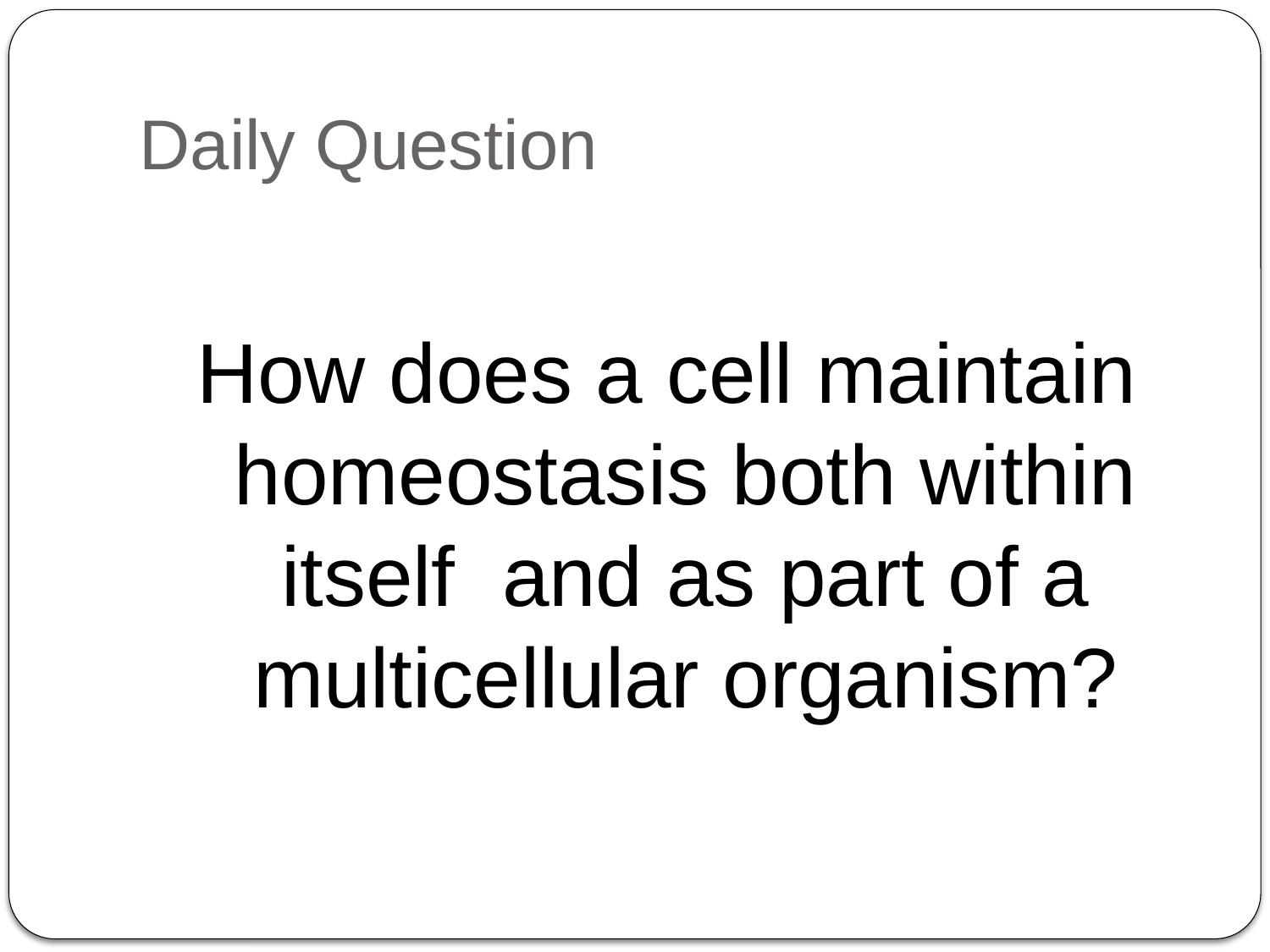

# Daily Question

How does a cell maintain homeostasis both within itself  and as part of a multicellular organism?